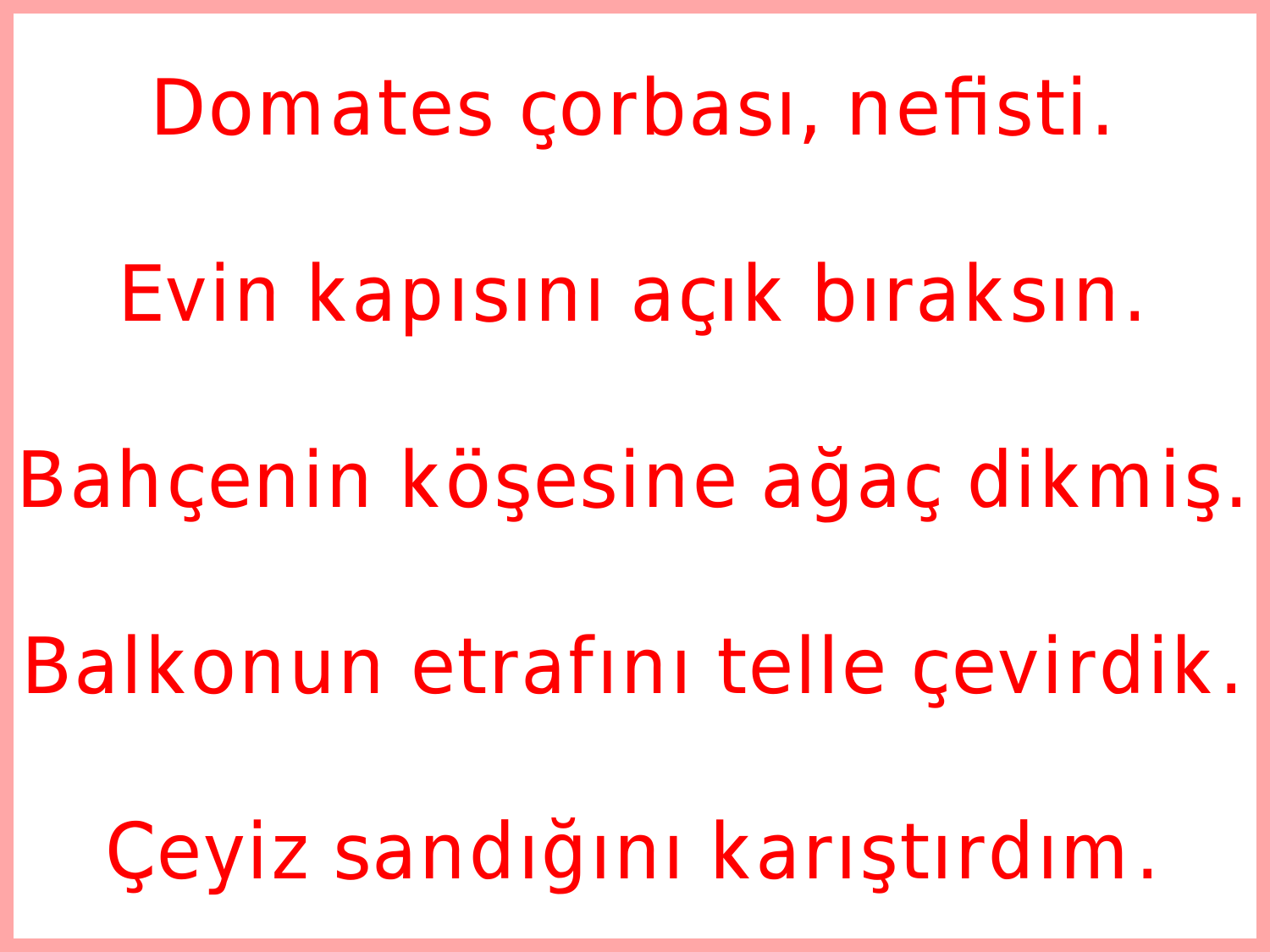

# Domates çorbası, nefisti. Evin kapısını açık bıraksın. Bahçenin köşesine ağaç dikmiş. Balkonun etrafını telle çevirdik. Çeyiz sandığını karıştırdım.